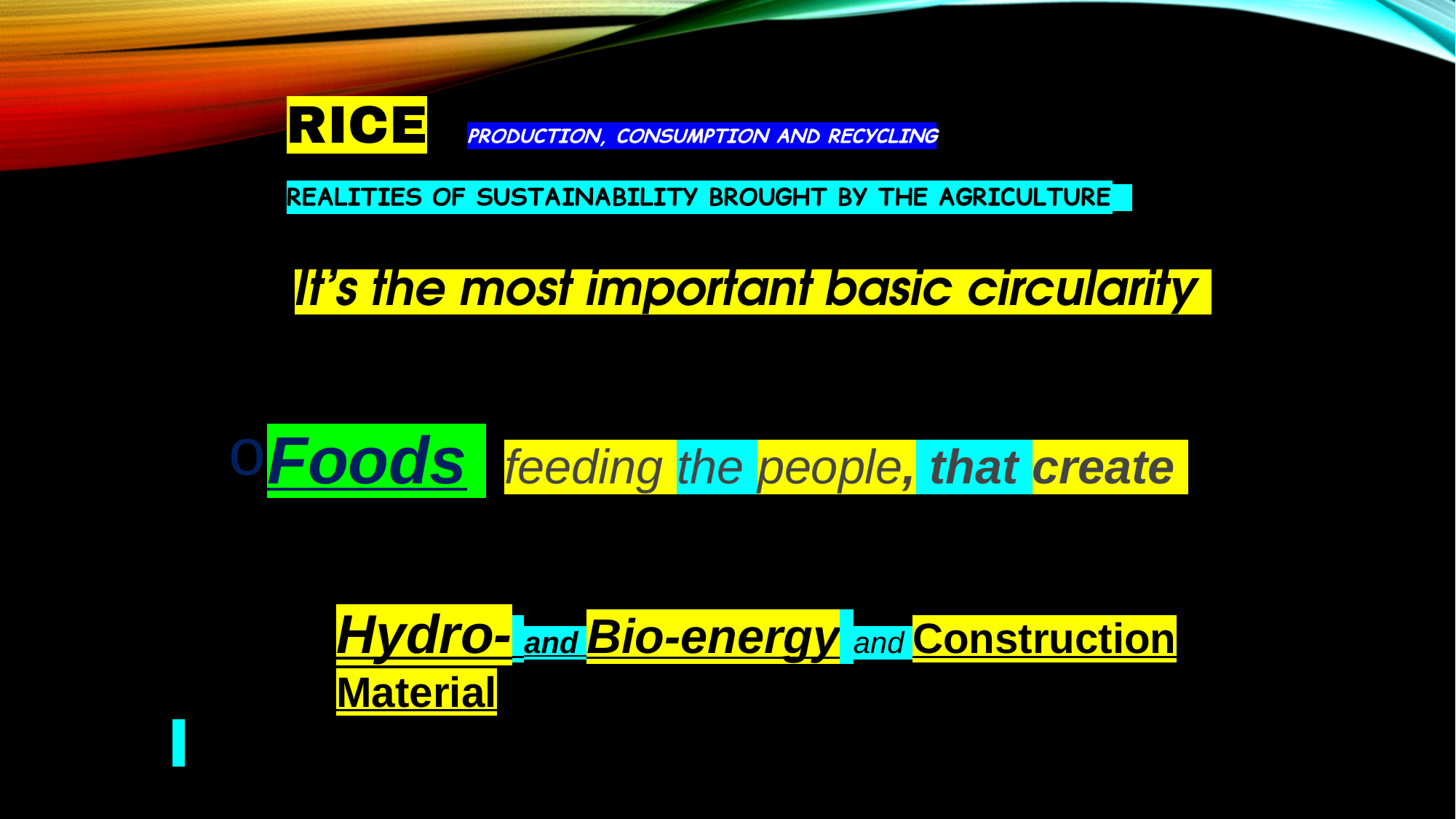

# Rice – production, consumption and recycling Realities of Sustainability brought by the Agriculture
It’s the most important basic circularity

Foods  feeding the people, that create

Hydro- and Bio-energy and Construction Material